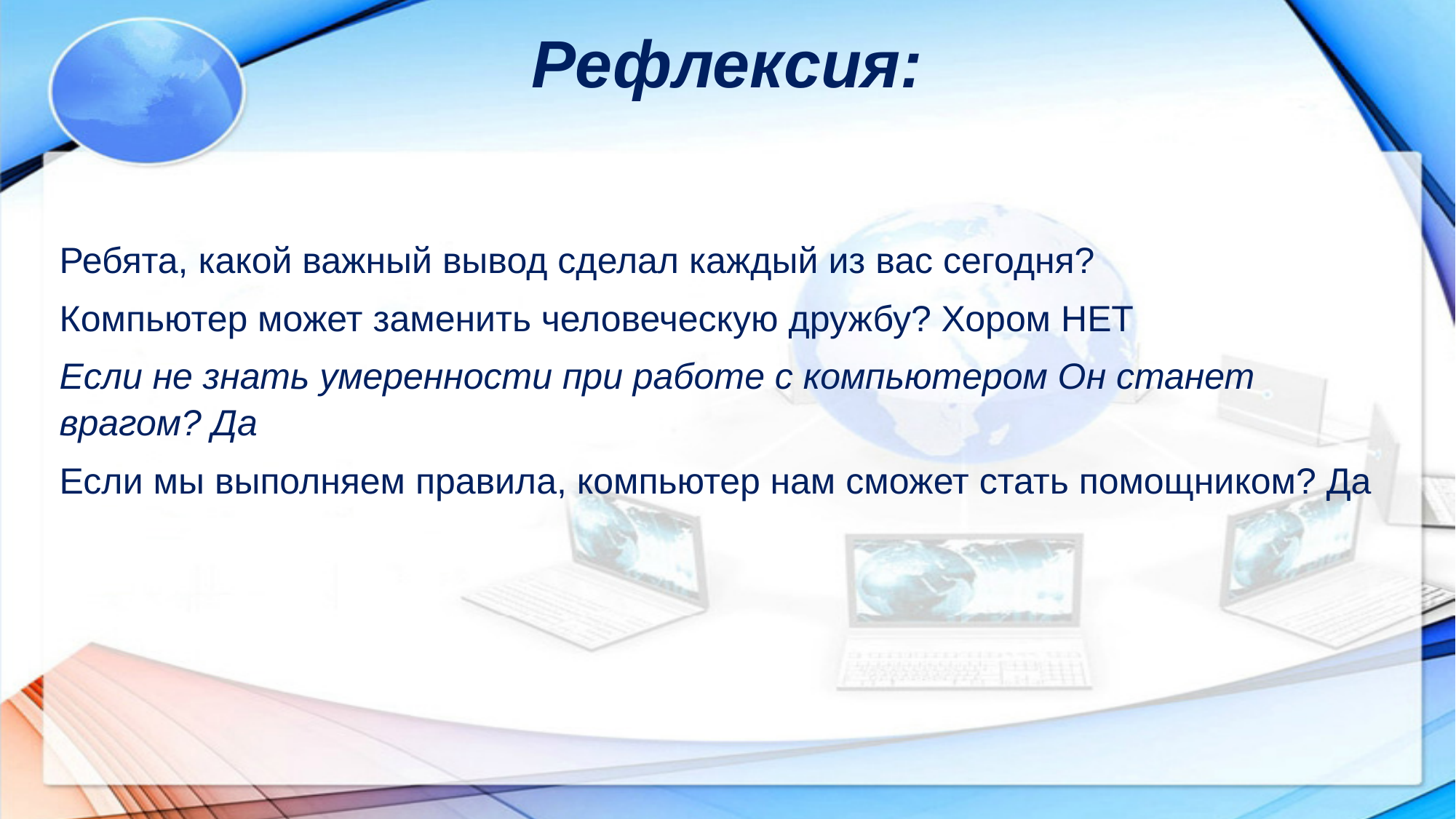

# Рефлексия:
Ребята, какой важный вывод сделал каждый из вас сегодня?
Компьютер может заменить человеческую дружбу? Хором НЕТ
Если не знать умеренности при работе с компьютером Он станет врагом? Да
Если мы выполняем правила, компьютер нам сможет стать помощником? Да